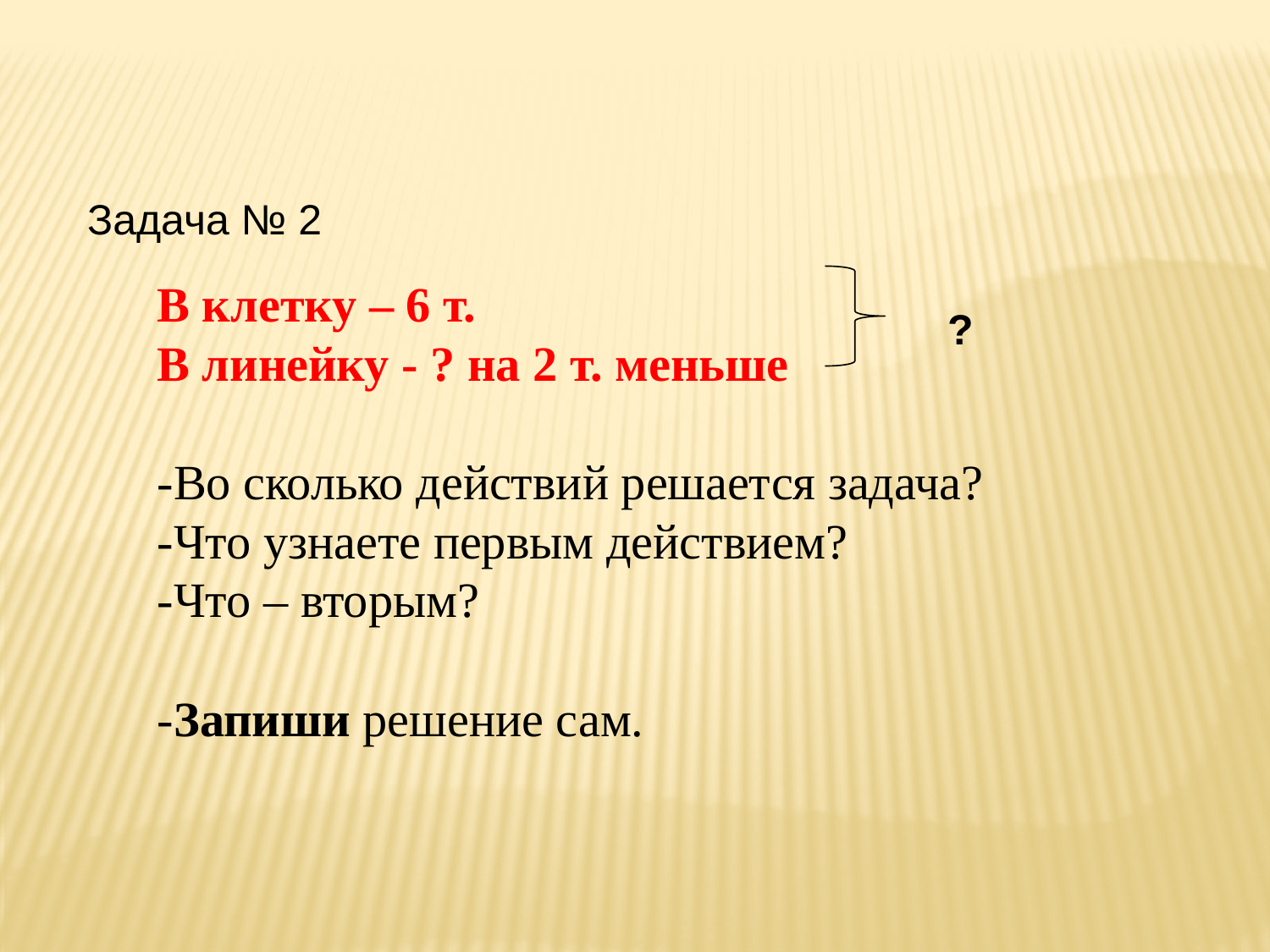

Задача № 2

В клетку – 6 т.
В линейку - ? на 2 т. меньше

-Во сколько действий решается задача?
-Что узнаете первым действием?
-Что – вторым?

-Запиши решение сам.

?